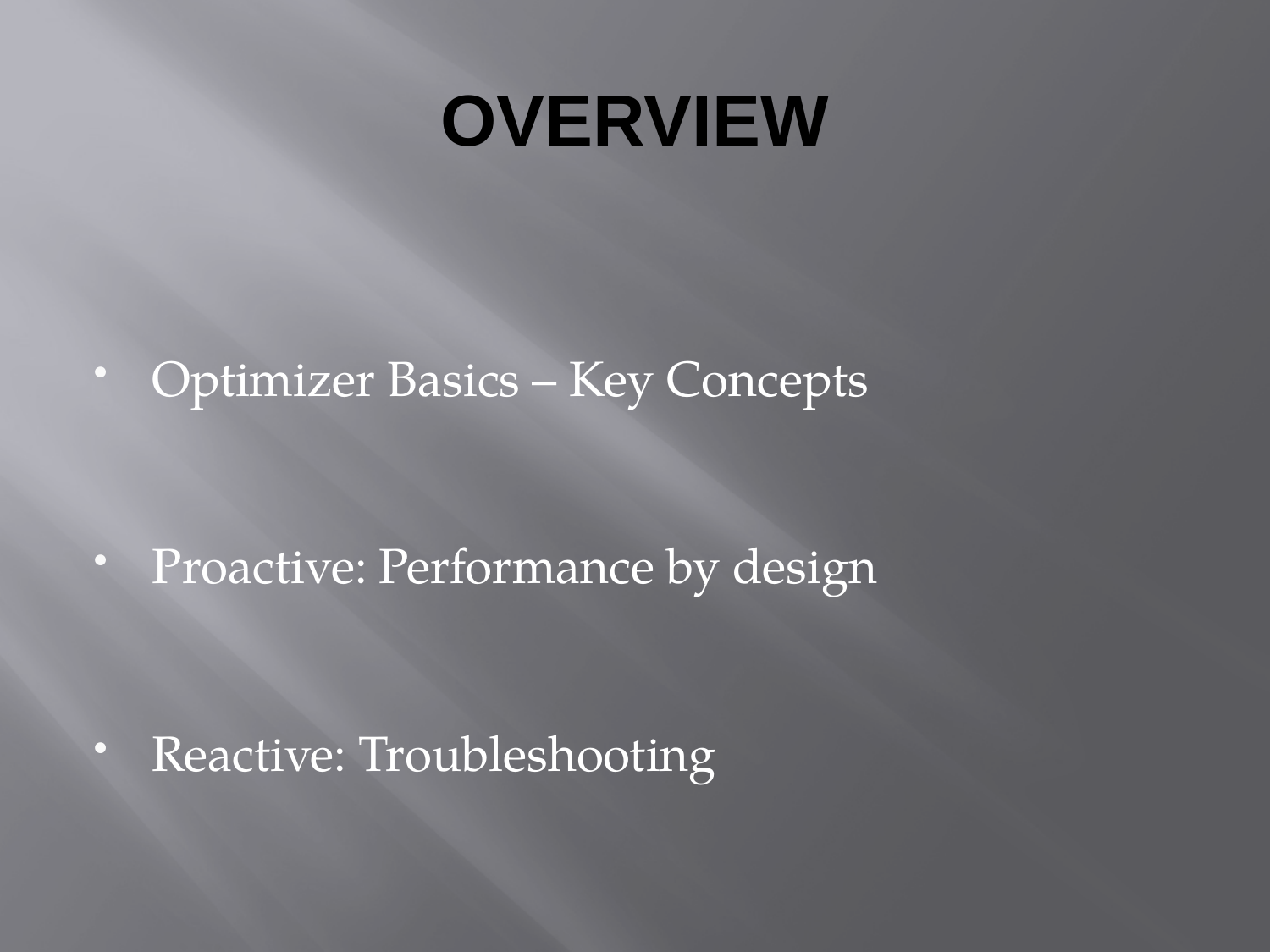

# OVERVIEW
Optimizer Basics – Key Concepts
Proactive: Performance by design
Reactive: Troubleshooting